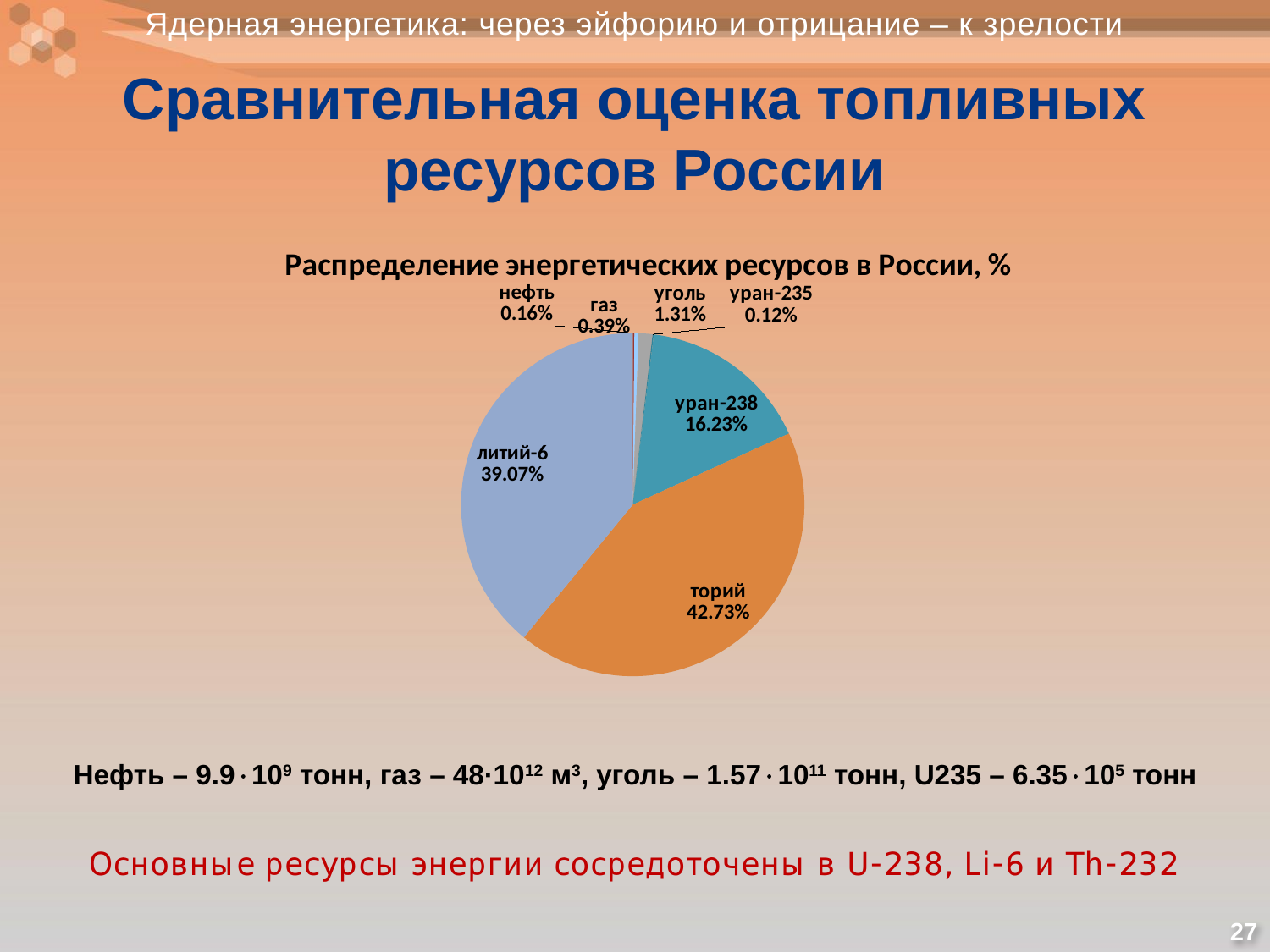

# Сравнительная оценка топливных ресурсов России

[unsupported chart]

Нефть – 9.9⋅109 тонн, газ – 48·1012 м3, уголь – 1.57⋅1011 тонн, U235 – 6.35⋅105 тонн
Основные ресурсы энергии сосредоточены в U-238, Li-6 и Th-232